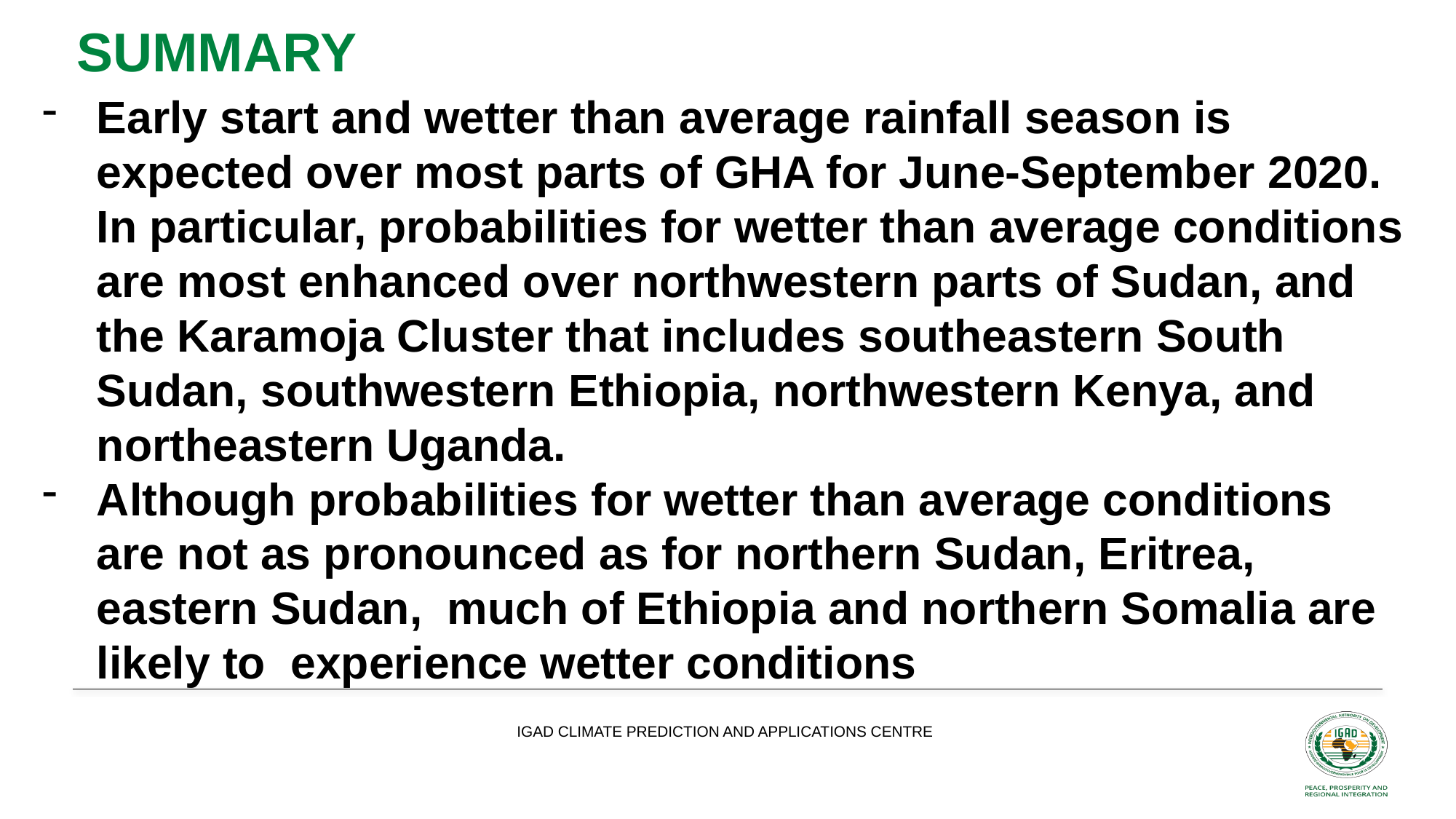

# Summary
Early start and wetter than average rainfall season is expected over most parts of GHA for June-September 2020.  In particular, probabilities for wetter than average conditions are most enhanced over northwestern parts of Sudan, and the Karamoja Cluster that includes southeastern South Sudan, southwestern Ethiopia, northwestern Kenya, and northeastern Uganda.
Although probabilities for wetter than average conditions are not as pronounced as for northern Sudan, Eritrea, eastern Sudan,  much of Ethiopia and northern Somalia are likely to  experience wetter conditions
IGAD CLIMATE PREDICTION AND APPLICATIONS CENTRE